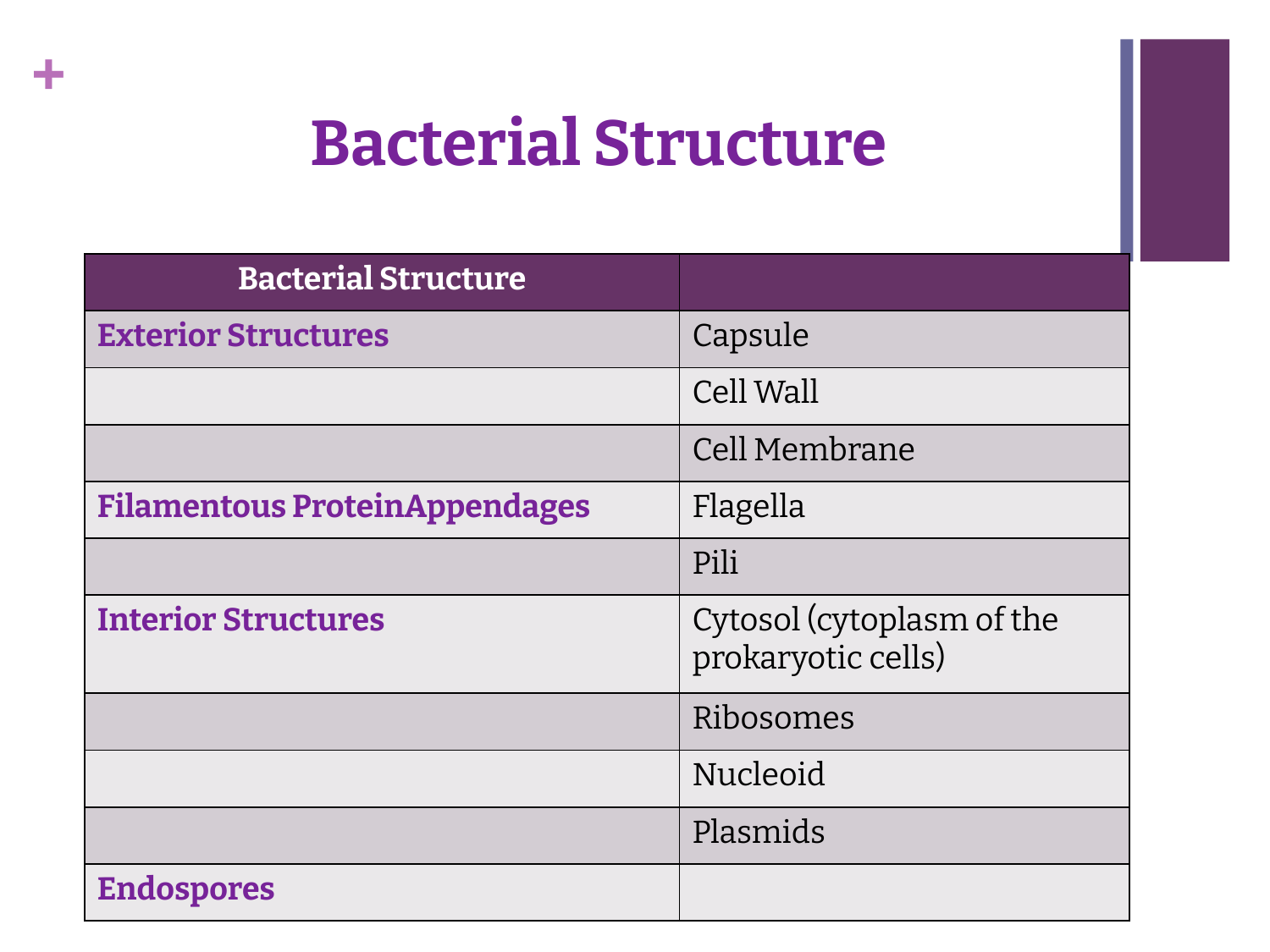

# Bacterial Structure
| Bacterial Structure |  |
| --- | --- |
| Exterior Structures | Capsule |
|  | Cell Wall |
|  | Cell Membrane |
| Filamentous ProteinAppendages | Flagella |
|  | Pili |
| Interior Structures | Cytosol (cytoplasm of the prokaryotic cells) |
|  | Ribosomes |
|  | Nucleoid |
|  | Plasmids |
| Endospores |  |